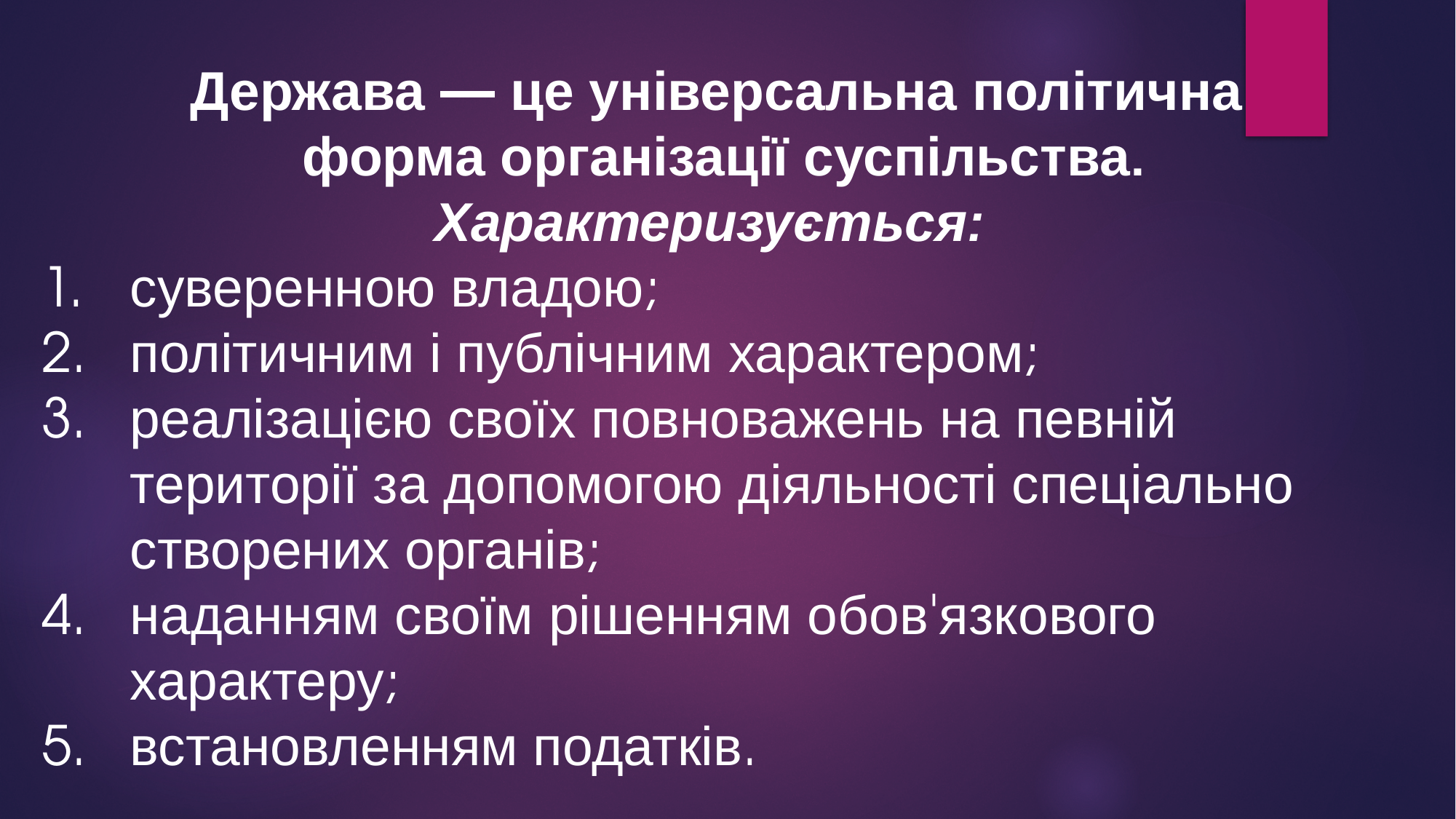

Держава — це універсальна політична
 форма організації суспільства.
Характеризується:
суверенною владою;
політичним і публічним характером;
реалізацією своїх повноважень на певній території за допомогою діяльності спеціально створених органів;
наданням своїм рішенням обов'язкового характеру;
встановленням податків.